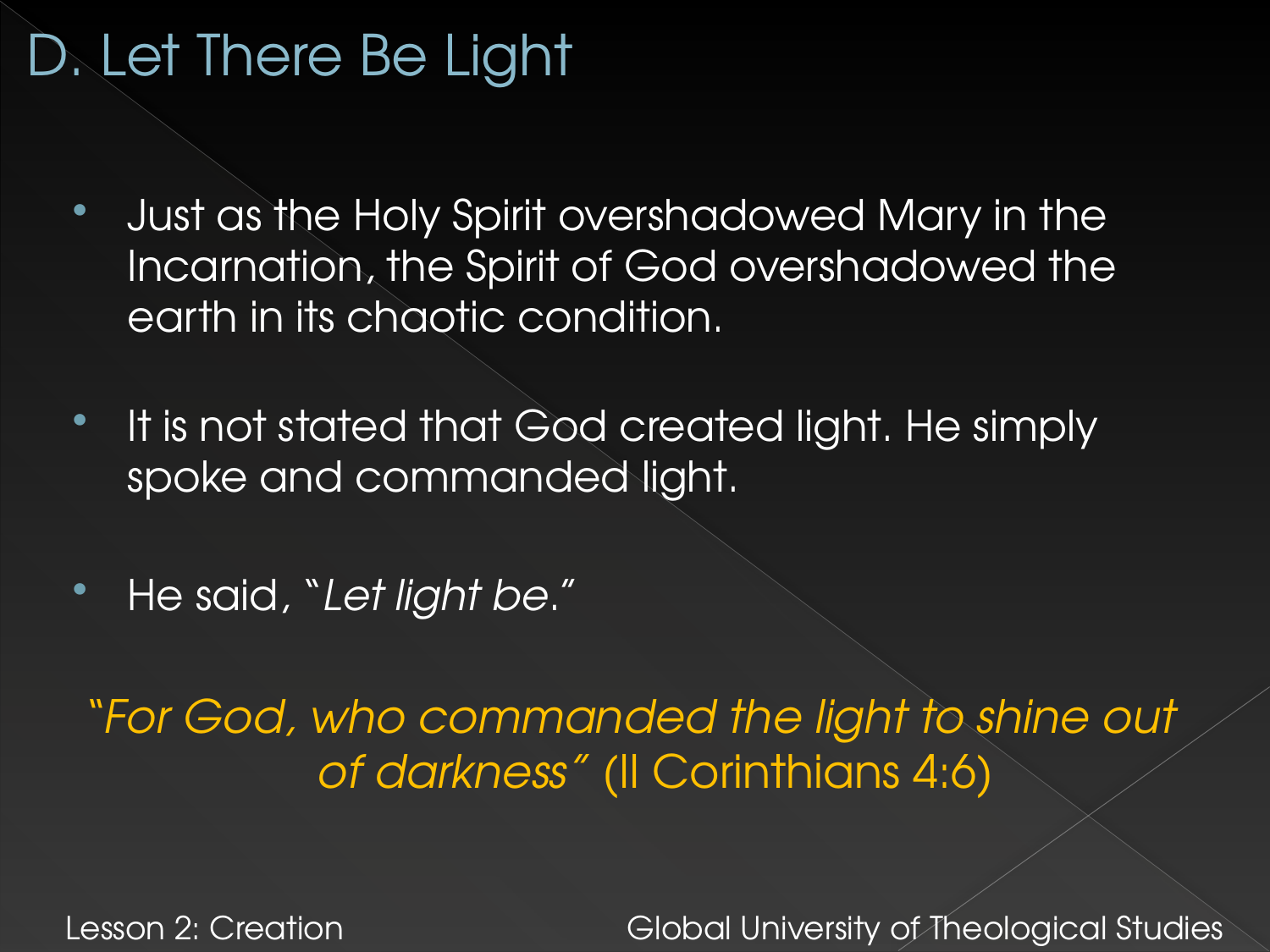

# D. Let There Be Light
Just as the Holy Spirit overshadowed Mary in the Incarnation, the Spirit of God overshadowed the earth in its chaotic condition.

It is not stated that God created light. He simply spoke and commanded light.

He said, “Let light be.”

“For God, who commanded the light to shine out of darkness” (II Corinthians 4:6)
Lesson 2: Creation                                Global University of Theological Studies